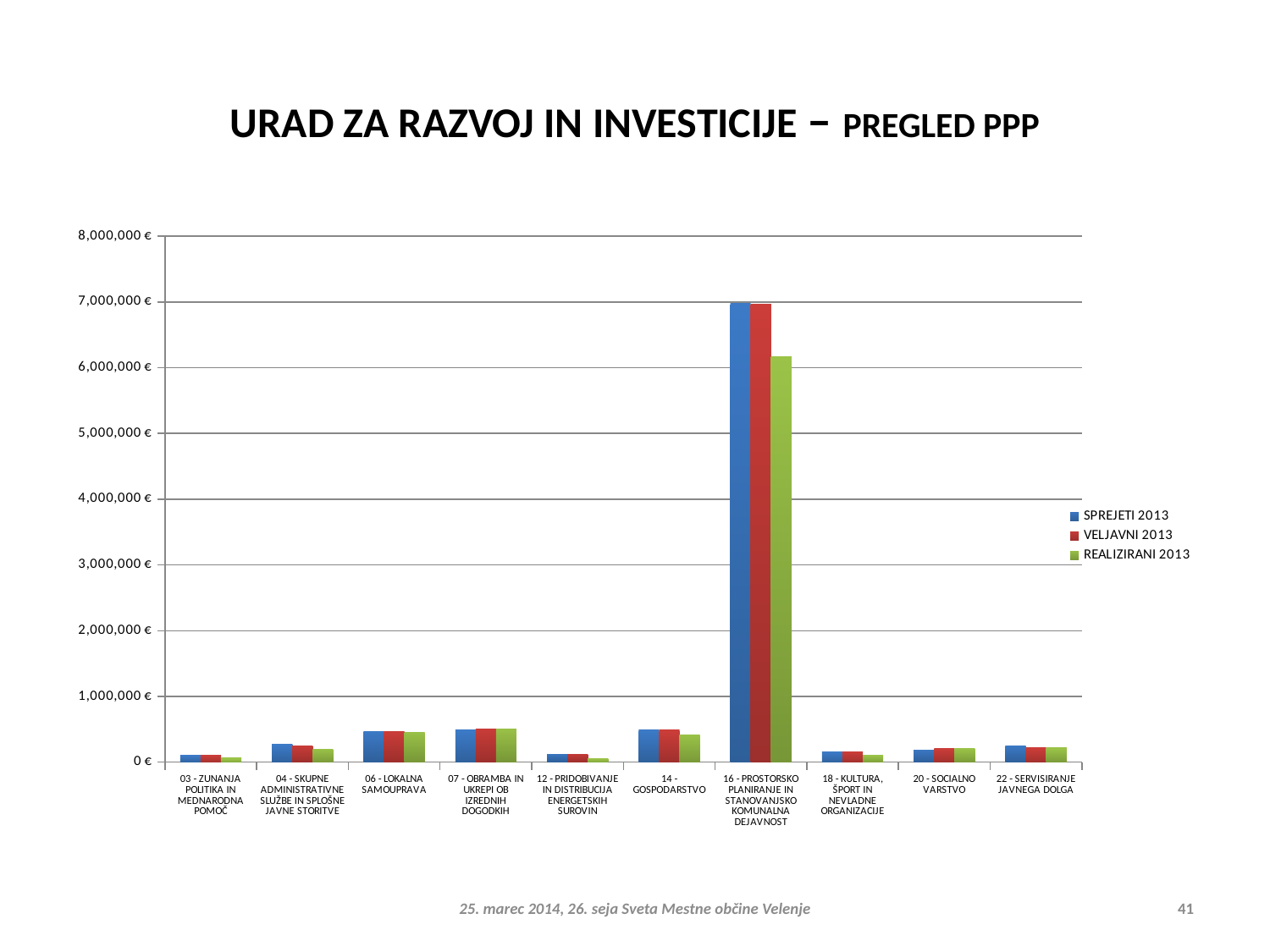

# URAD ZA RAZVOJ IN INVESTICIJE – PREGLED PPP

### Chart

| Category | SPREJETI 2013 | VELJAVNI 2013 | REALIZIRANI 2013 |
|---|---|---|---|
| 03 - ZUNANJA POLITIKA IN MEDNARODNA POMOČ | 100000.0 | 99340.0 | 63126.0 |
| 04 - SKUPNE ADMINISTRATIVNE SLUŽBE IN SPLOŠNE JAVNE STORITVE | 267120.0 | 250560.0 | 201050.0 |
| 06 - LOKALNA SAMOUPRAVA | 468126.0 | 467196.0 | 458645.0 |
| 07 - OBRAMBA IN UKREPI OB IZREDNIH DOGODKIH | 488480.0 | 509120.0 | 505610.0 |
| 12 - PRIDOBIVANJE IN DISTRIBUCIJA ENERGETSKIH SUROVIN | 123080.0 | 123380.0 | 49706.0 |
| 14 - GOSPODARSTVO | 491650.0 | 492450.0 | 416882.0 |
| 16 - PROSTORSKO PLANIRANJE IN STANOVANJSKO KOMUNALNA DEJAVNOST | 6981126.0 | 6966253.0 | 6165957.0 |
| 18 - KULTURA, ŠPORT IN NEVLADNE ORGANIZACIJE | 162874.0 | 162157.0 | 109737.0 |
| 20 - SOCIALNO VARSTVO | 178000.0 | 208647.0 | 203579.0 |
| 22 - SERVISIRANJE JAVNEGA DOLGA | 240500.0 | 225943.0 | 225256.0 |
25. marec 2014, 26. seja Sveta Mestne občine Velenje
41